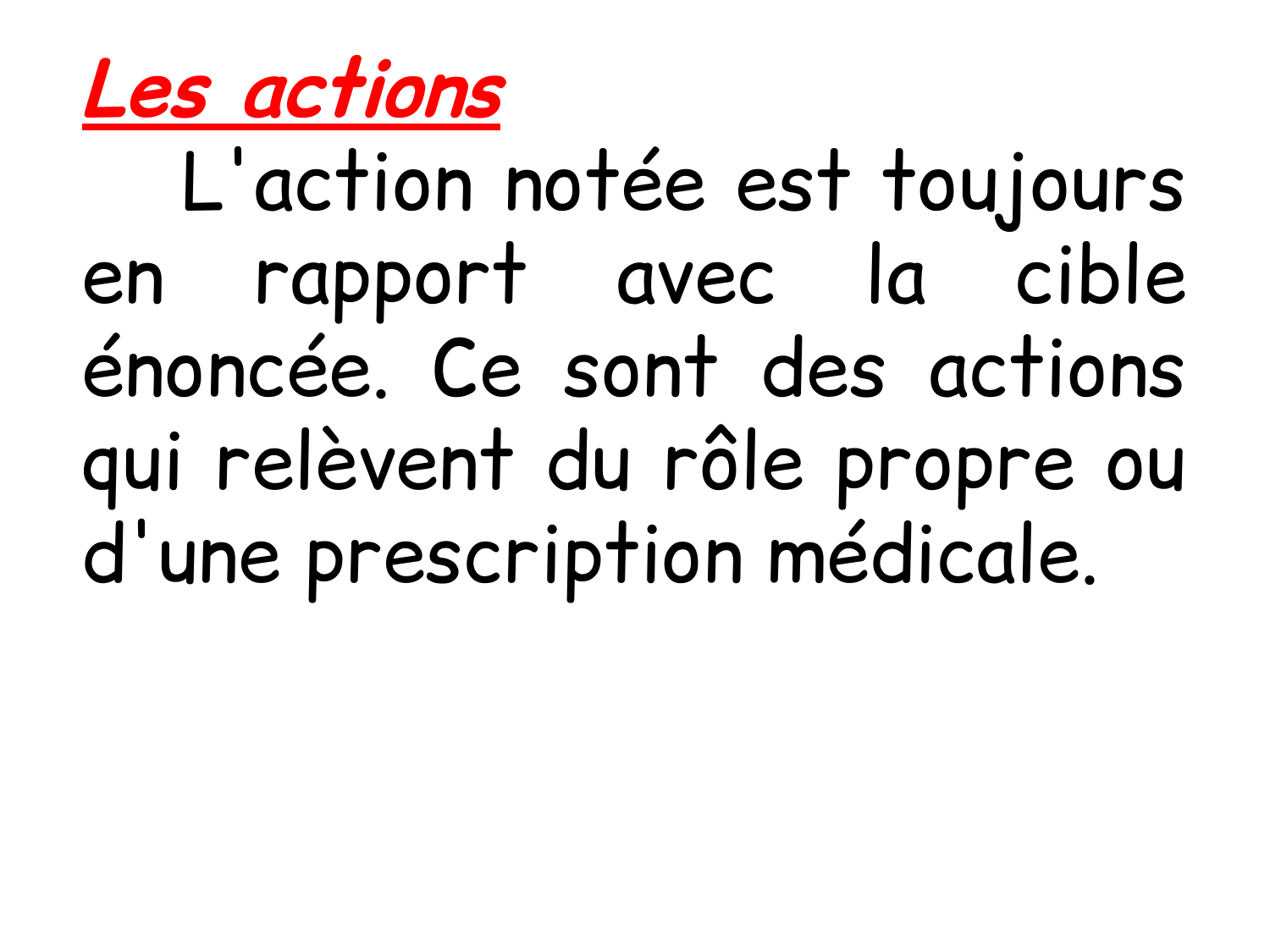

Les actions
    L'action notée est toujours en rapport avec la cible énoncée. Ce sont des actions qui relèvent du rôle propre ou d'une prescription médicale.